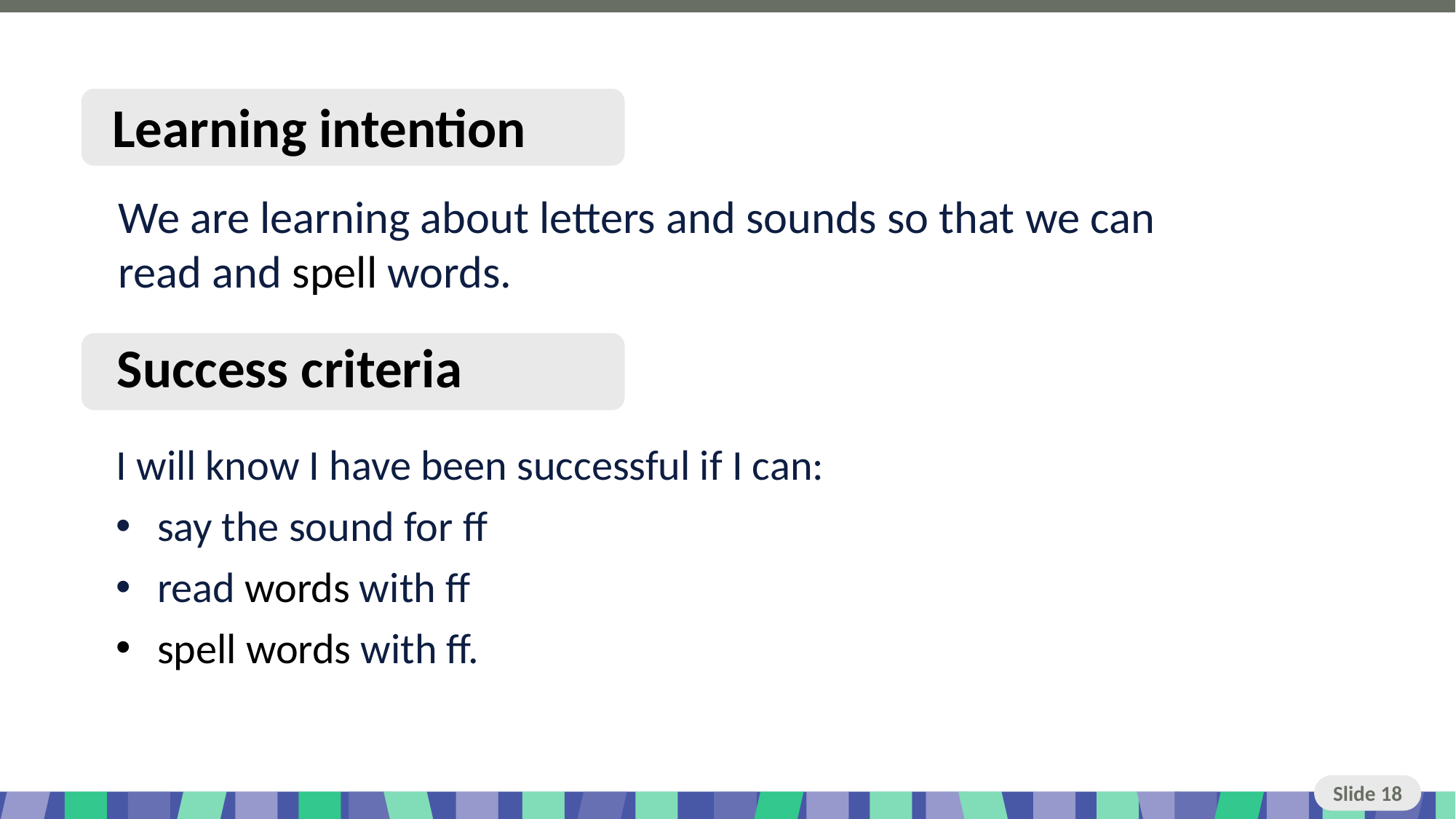

# Slide 18 Learning intention and success criteria
I will know I have been successful if I can:
say the sound for ff
read words with ff
spell words with ff.